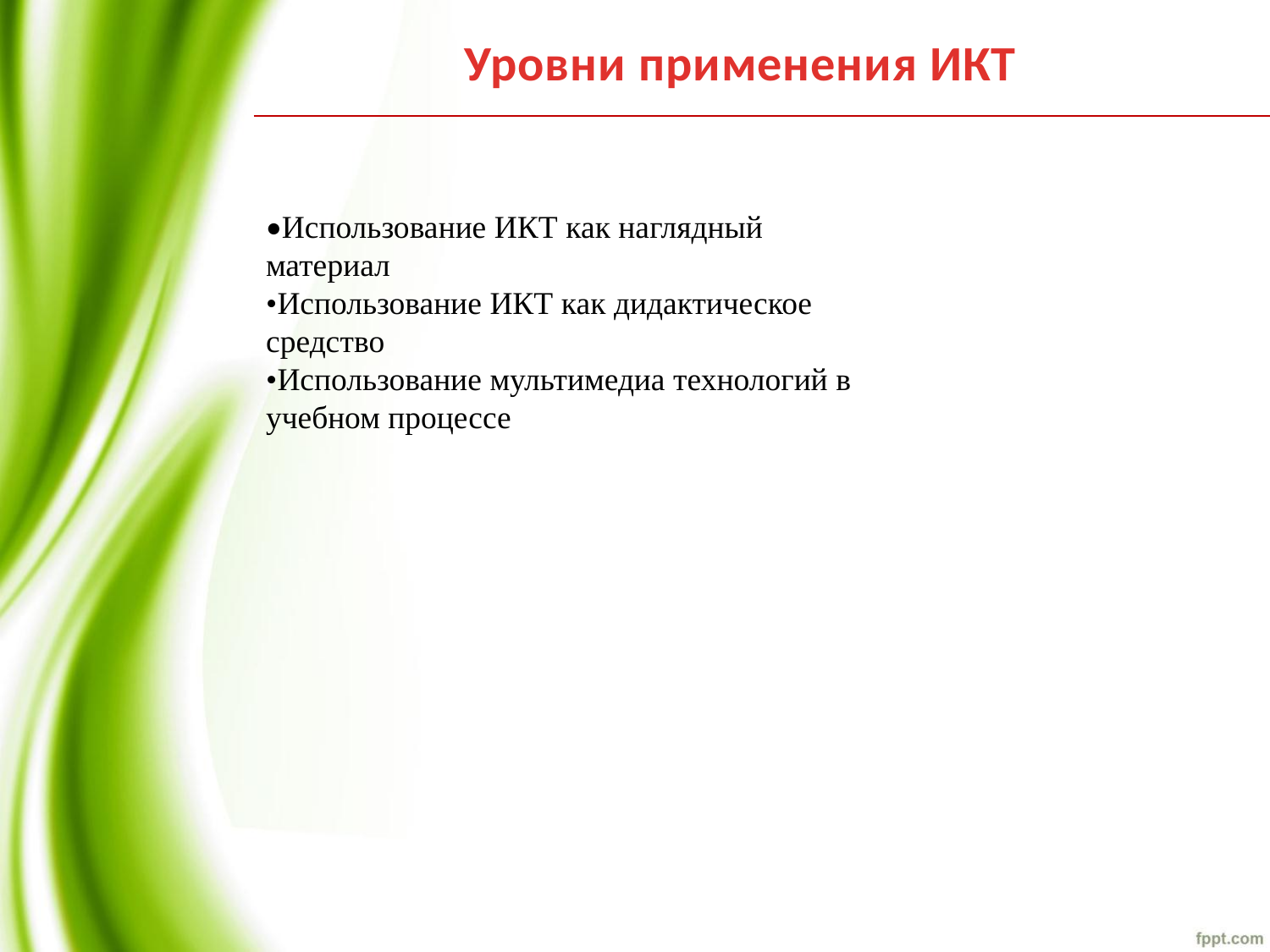

Уровни применения ИКТ
•Использование ИКТ как наглядный материал
•Использование ИКТ как дидактическое средство
•Использование мультимедиа технологий в учебном процессе